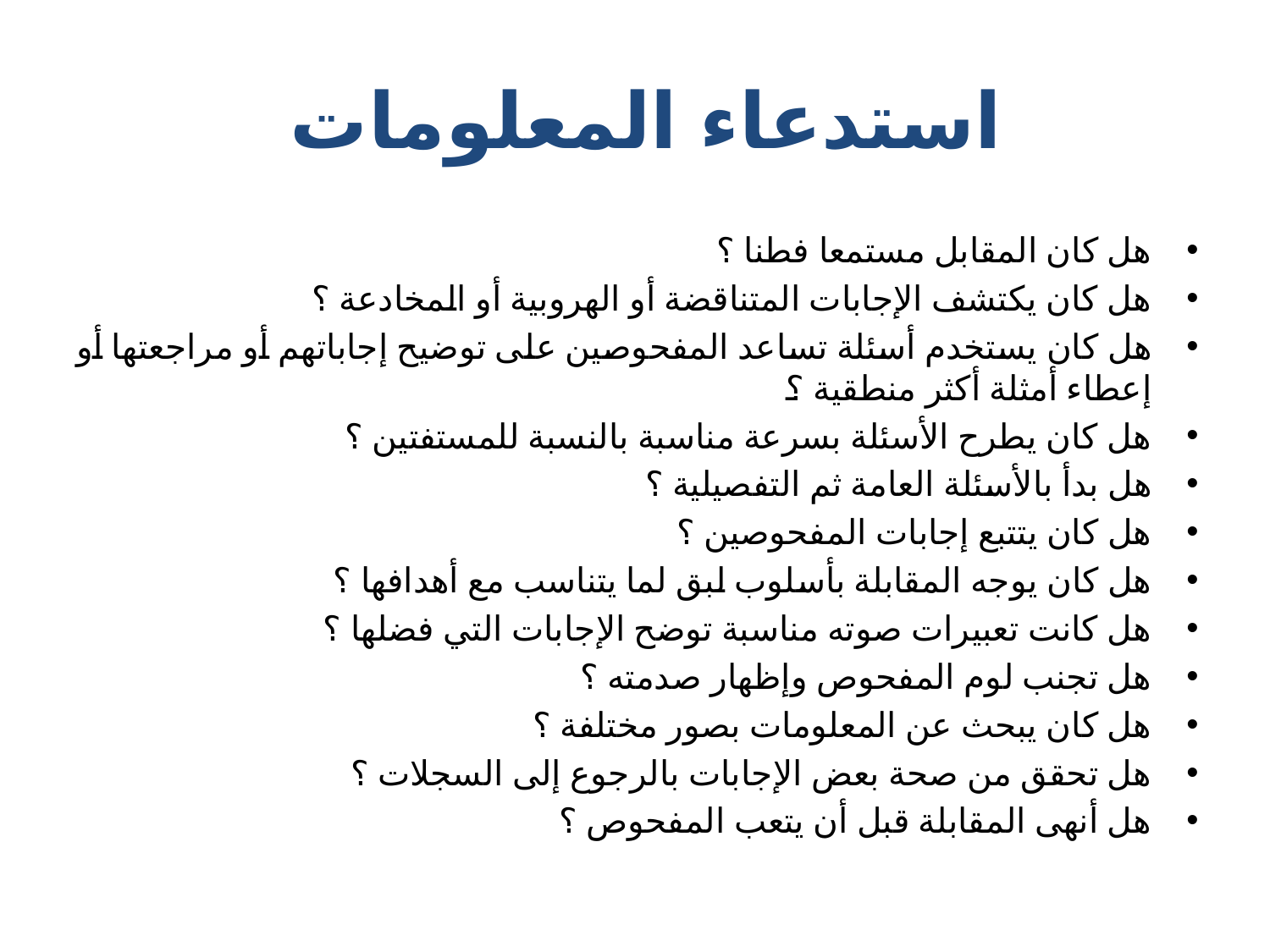

# استدعاء المعلومات
هل كان المقابل مستمعا فطنا ؟
هل كان يكتشف الإجابات المتناقضة أو الهروبية أو المخادعة ؟
هل كان يستخدم أسئلة تساعد المفحوصين على توضيح إجاباتهم أو مراجعتها أو إعطاء أمثلة أكثر منطقية ؟
هل كان يطرح الأسئلة بسرعة مناسبة بالنسبة للمستفتين ؟
هل بدأ بالأسئلة العامة ثم التفصيلية ؟
هل كان يتتبع إجابات المفحوصين ؟
هل كان يوجه المقابلة بأسلوب لبق لما يتناسب مع أهدافها ؟
هل كانت تعبيرات صوته مناسبة توضح الإجابات التي فضلها ؟
هل تجنب لوم المفحوص وإظهار صدمته ؟
هل كان يبحث عن المعلومات بصور مختلفة ؟
هل تحقق من صحة بعض الإجابات بالرجوع إلى السجلات ؟
هل أنهى المقابلة قبل أن يتعب المفحوص ؟